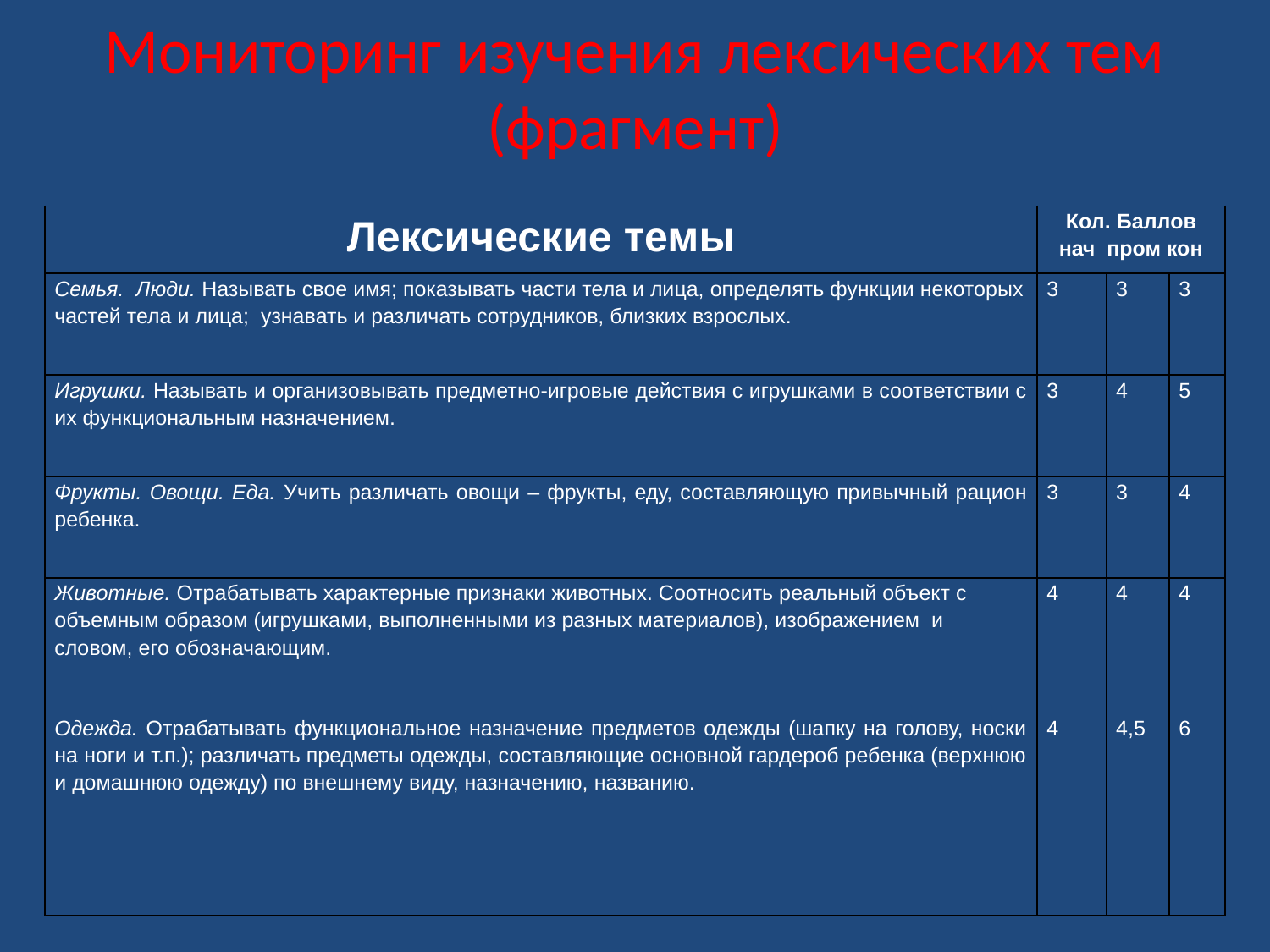

# Мониторинг изучения лексических тем (фрагмент)
| Лексические темы | Кол. Баллов нач пром кон |  |  |
| --- | --- | --- | --- |
| Семья. Люди. Называть свое имя; показывать части тела и лица, определять функции некоторых частей тела и лица; узнавать и различать сотрудников, близких взрослых. | 3 | 3 | 3 |
| Игрушки. Называть и организовывать предметно-игровые действия с игрушками в соответствии с их функциональным назначением. | 3 | 4 | 5 |
| Фрукты. Овощи. Еда. Учить различать овощи – фрукты, еду, составляющую привычный рацион ребенка. | 3 | 3 | 4 |
| Животные. Отрабатывать характерные признаки животных. Соотносить реальный объект с объемным образом (игрушками, выполненными из разных материалов), изображением и словом, его обозначающим. | 4 | 4 | 4 |
| Одежда. Отрабатывать функциональное назначение предметов одежды (шапку на голову, носки на ноги и т.п.); различать предметы одежды, составляющие основной гардероб ребенка (верхнюю и домашнюю одежду) по внешнему виду, назначению, названию. | 4 | 4,5 | 6 |